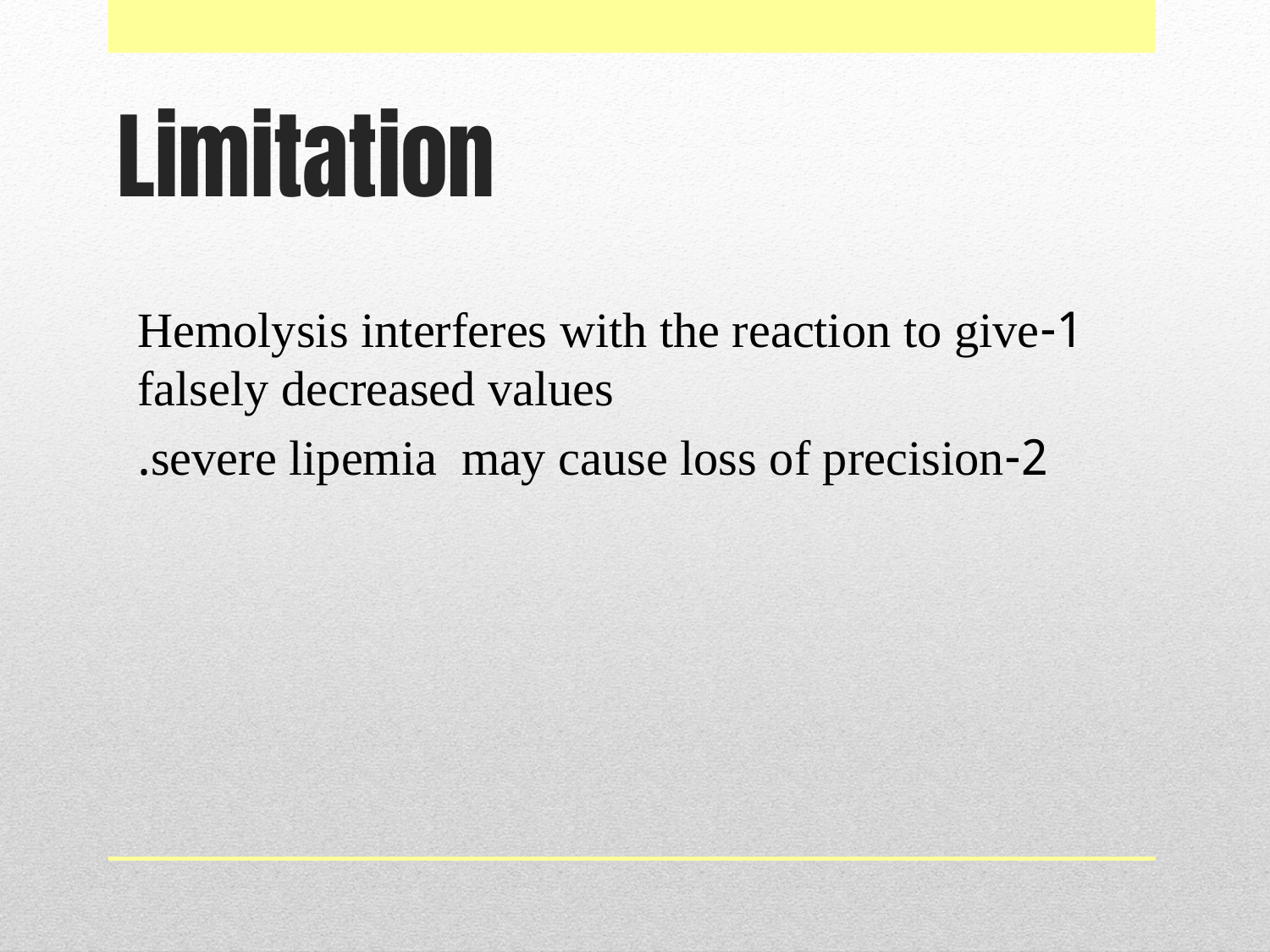

# Limitation
1-Hemolysis interferes with the reaction to give falsely decreased values
2-severe lipemia  may cause loss of precision.